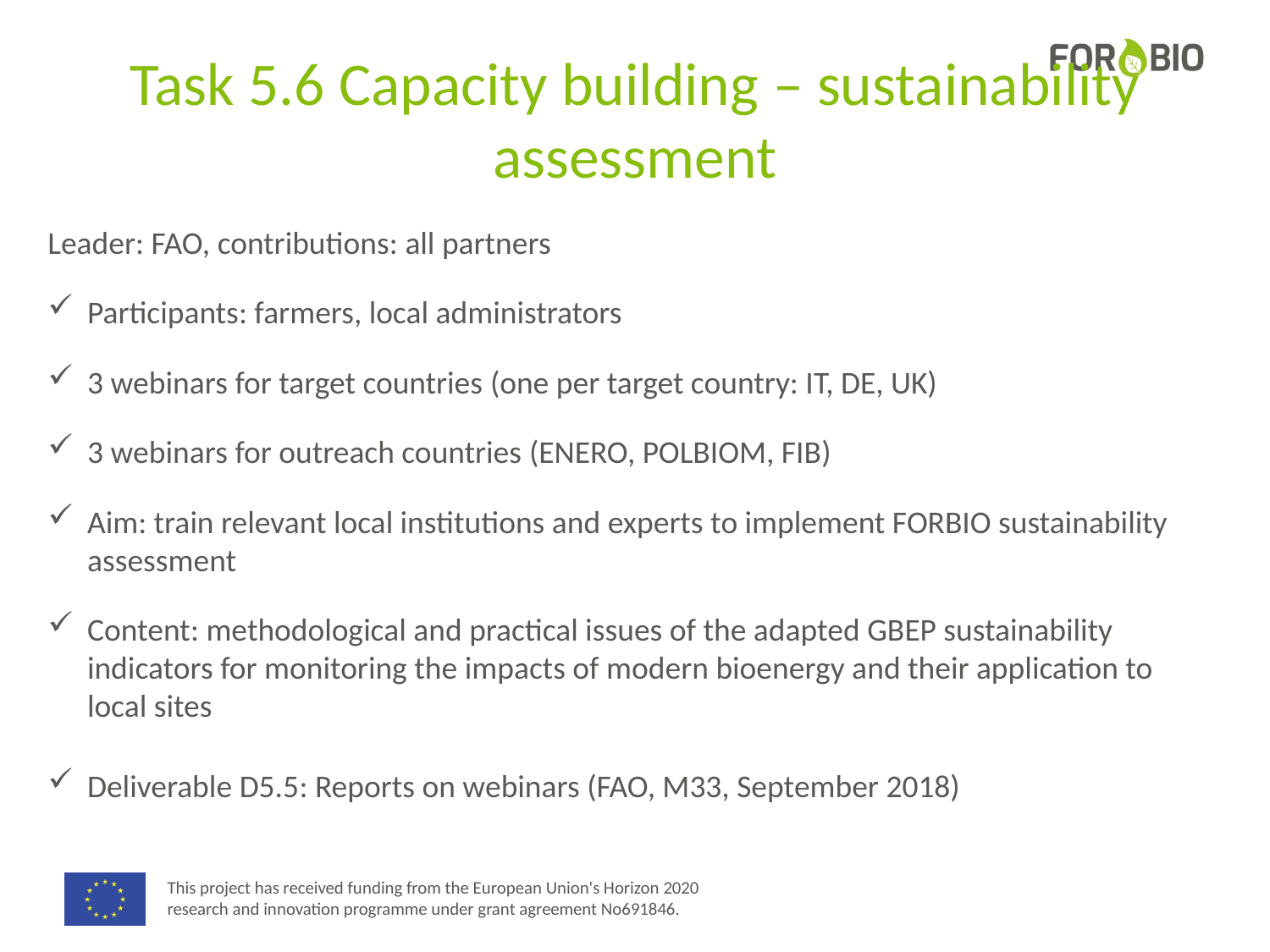

# Task 5.6 Capacity building – sustainability assessment
Leader: FAO, contributions: all partners
Participants: farmers, local administrators
3 webinars for target countries (one per target country: IT, DE, UK)
3 webinars for outreach countries (ENERO, POLBIOM, FIB)
Aim: train relevant local institutions and experts to implement FORBIO sustainability assessment
Content: methodological and practical issues of the adapted GBEP sustainability indicators for monitoring the impacts of modern bioenergy and their application to local sites
Deliverable D5.5: Reports on webinars (FAO, M33, September 2018)